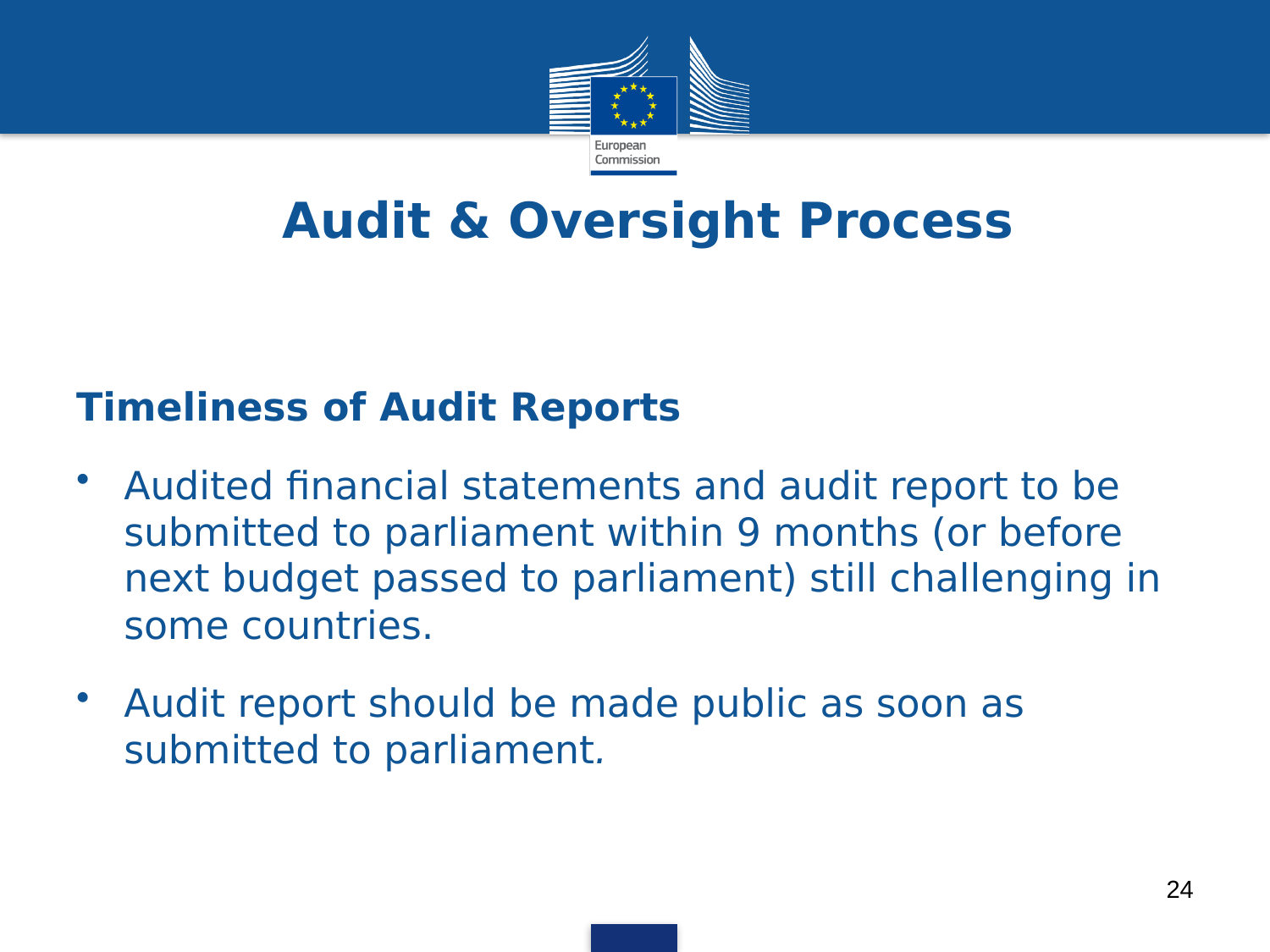

# Audit & Oversight Process
Timeliness of Audit Reports
Audited financial statements and audit report to be submitted to parliament within 9 months (or before next budget passed to parliament) still challenging in some countries.
Audit report should be made public as soon as submitted to parliament.
24